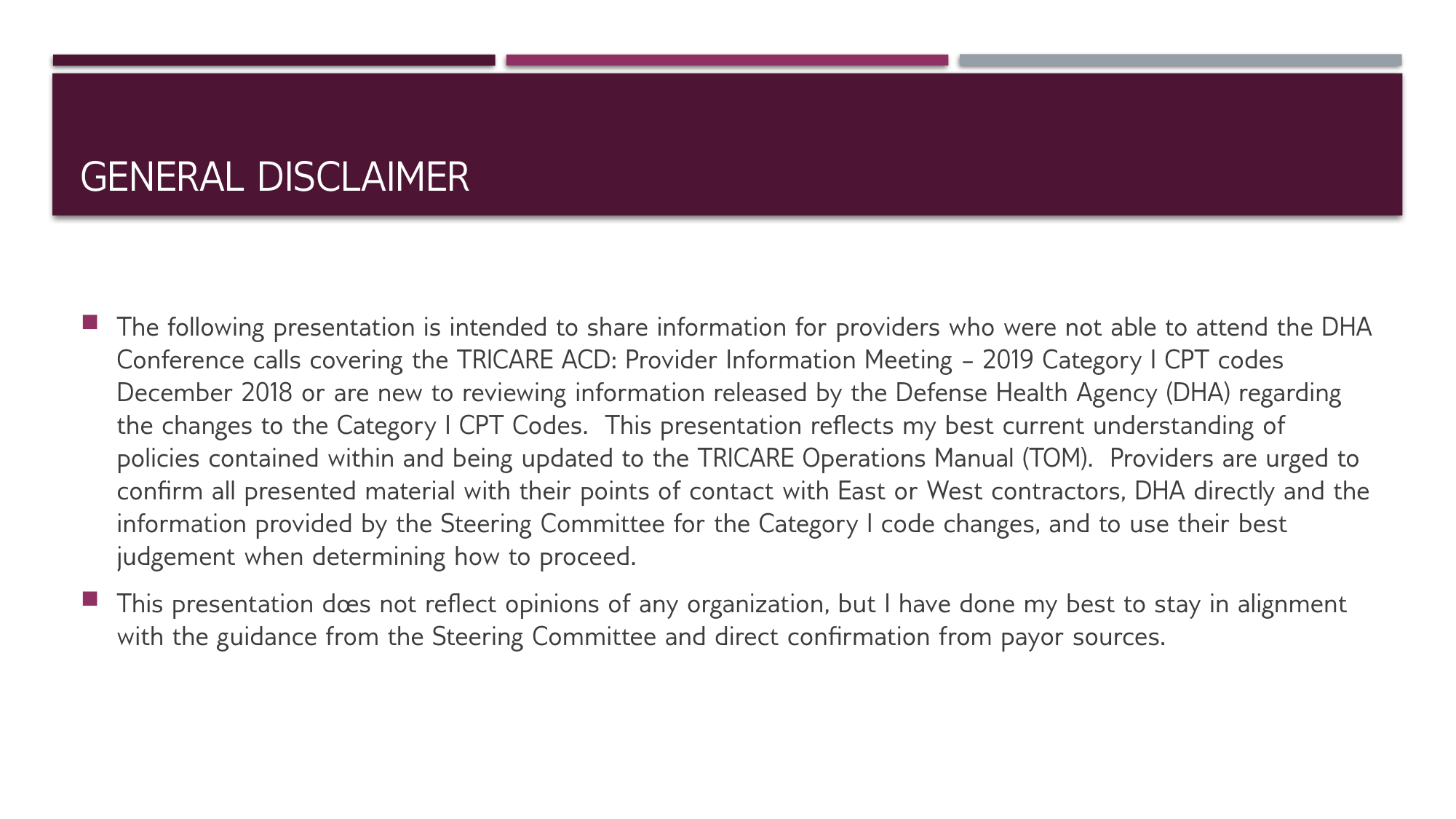

# General disclaimer
The following presentation is intended to share information for providers who were not able to attend the DHA Conference calls covering the TRICARE ACD: Provider Information Meeting – 2019 Category I CPT codes December 2018 or are new to reviewing information released by the Defense Health Agency (DHA) regarding the changes to the Category I CPT Codes.  This presentation reflects my best current understanding of policies contained within and being updated to the TRICARE Operations Manual (TOM).  Providers are urged to confirm all presented material with their points of contact with East or West contractors, DHA directly and the information provided by the Steering Committee for the Category I code changes, and to use their best judgement when determining how to proceed.
This presentation does not reflect opinions of any organization, but I have done my best to stay in alignment with the guidance from the Steering Committee and direct confirmation from payor sources.